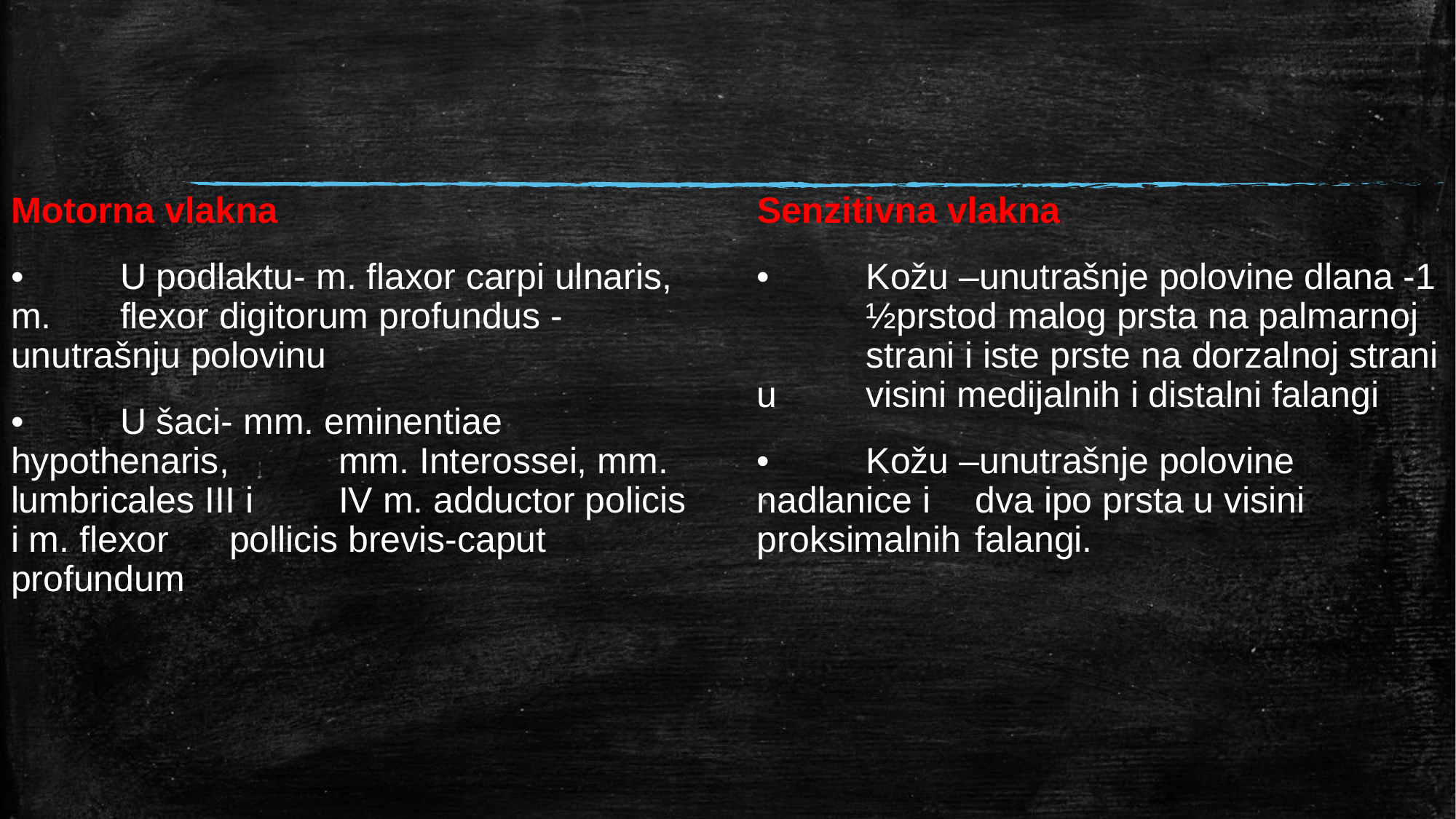

Motorna vlakna
•	U podlaktu- m. flaxor carpi ulnaris, m. 	flexor digitorum profundus -	unutrašnju polovinu
•	U šaci- mm. eminentiae hypothenaris, 	mm. Interossei, mm. lumbricales III i 	IV m. adductor policis i m. flexor 	pollicis brevis-caput profundum

Senzitivna vlakna
•	Kožu –unutrašnje polovine dlana -1 	½prstod malog prsta na palmarnoj 	strani i iste prste na dorzalnoj strani u 	visini medijalnih i distalni falangi
•	Kožu –unutrašnje polovine nadlanice i 	dva ipo prsta u visini proksimalnih 	falangi.